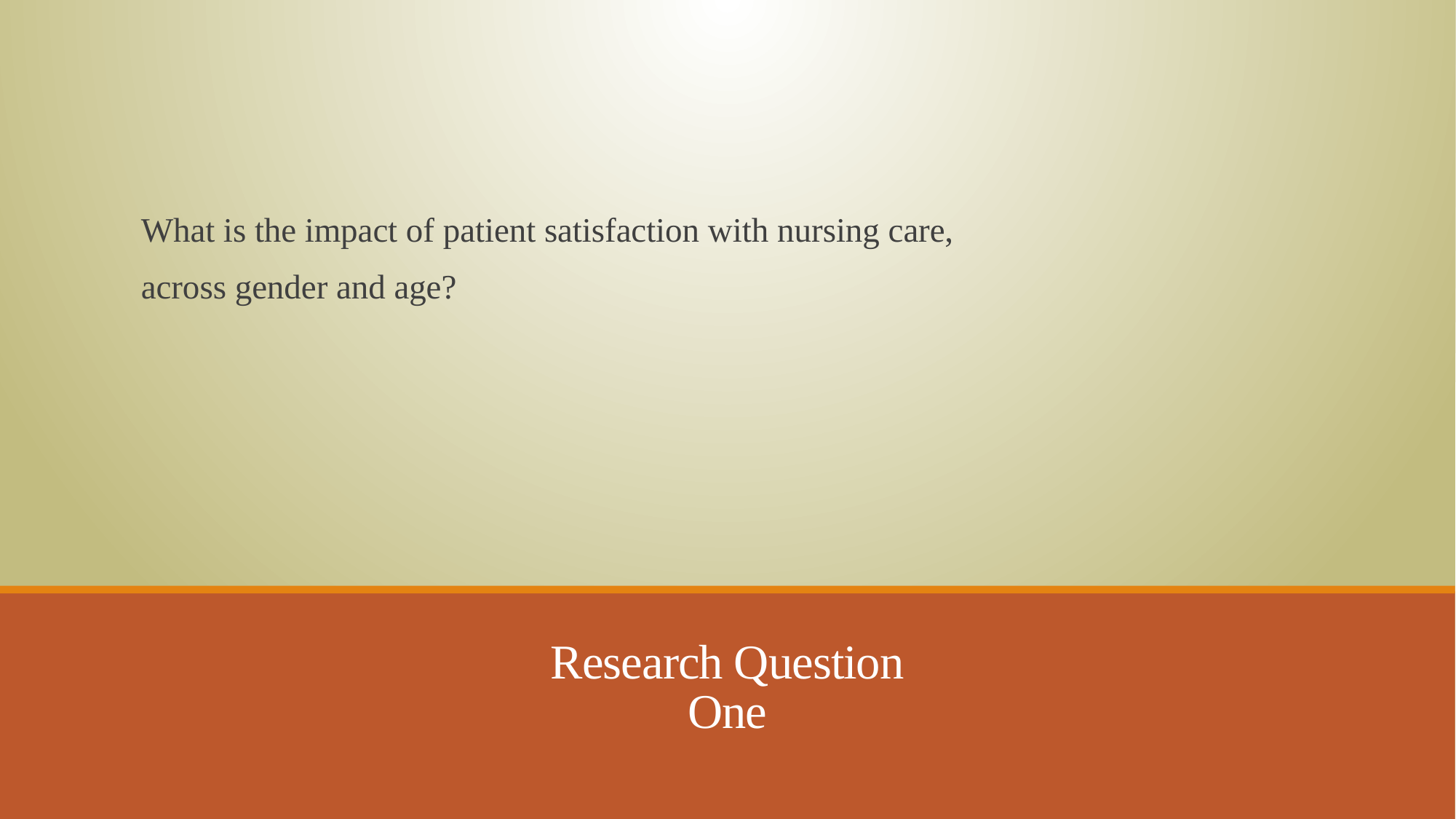

What is the impact of patient satisfaction with nursing care,
across gender and age?

# Research Question One